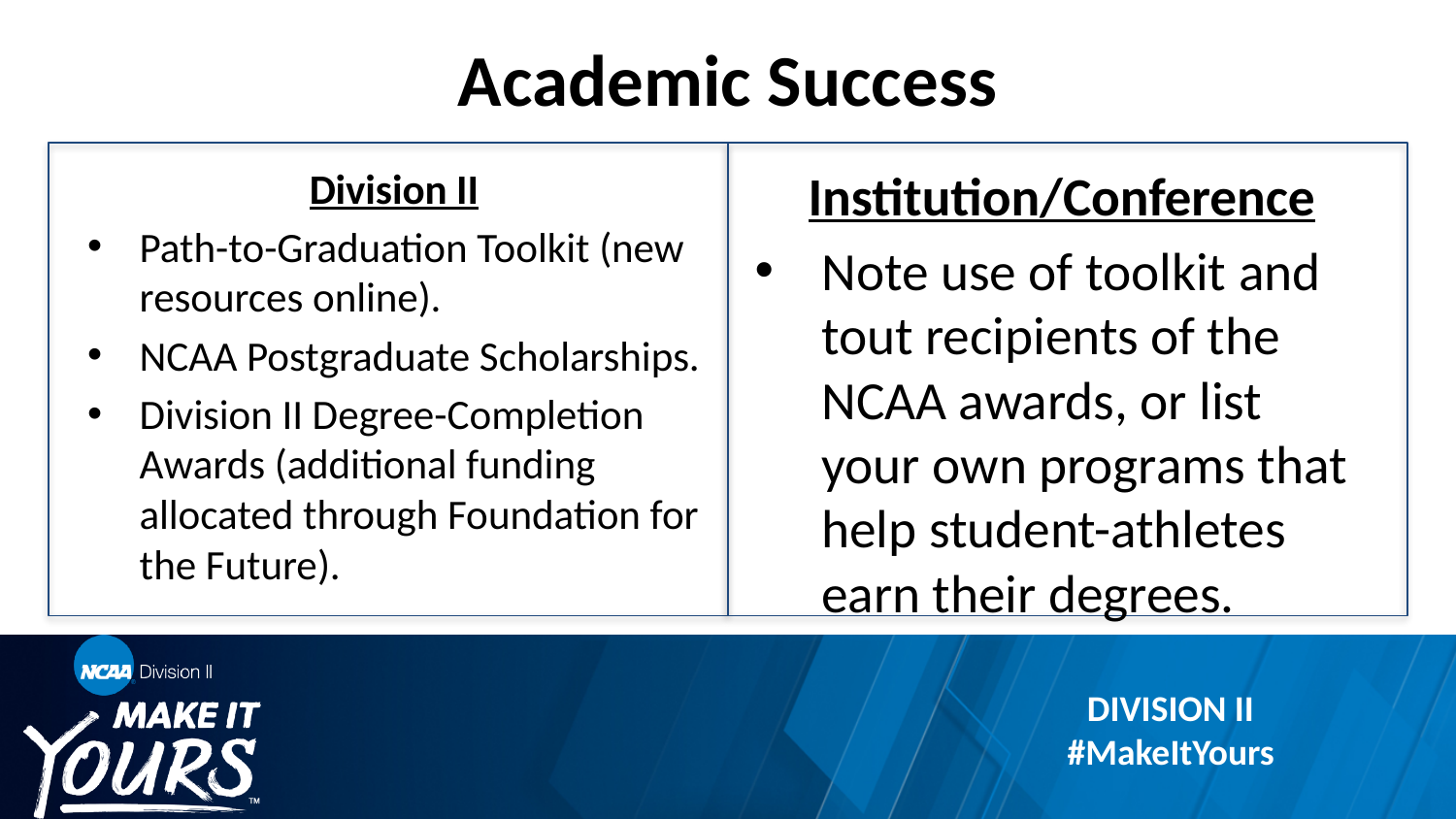

# Academic Success
Institution/Conference
Note use of toolkit and tout recipients of the NCAA awards, or list your own programs that help student-athletes earn their degrees.
Division II
Path-to-Graduation Toolkit (new resources online).
NCAA Postgraduate Scholarships.
Division II Degree-Completion Awards (additional funding allocated through Foundation for the Future).